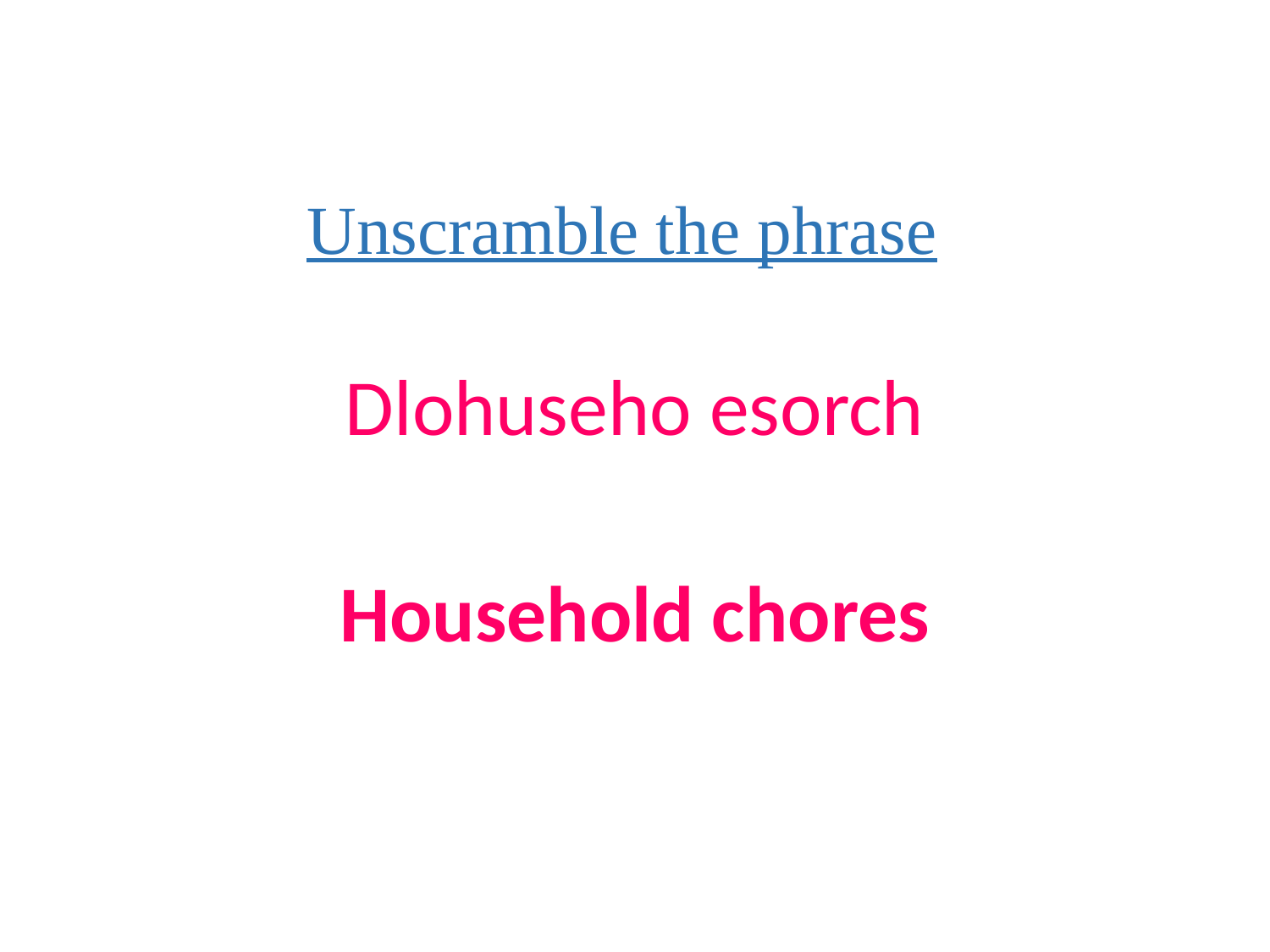

# Unscramble the phrase
Dlohuseho esorch

Household chores